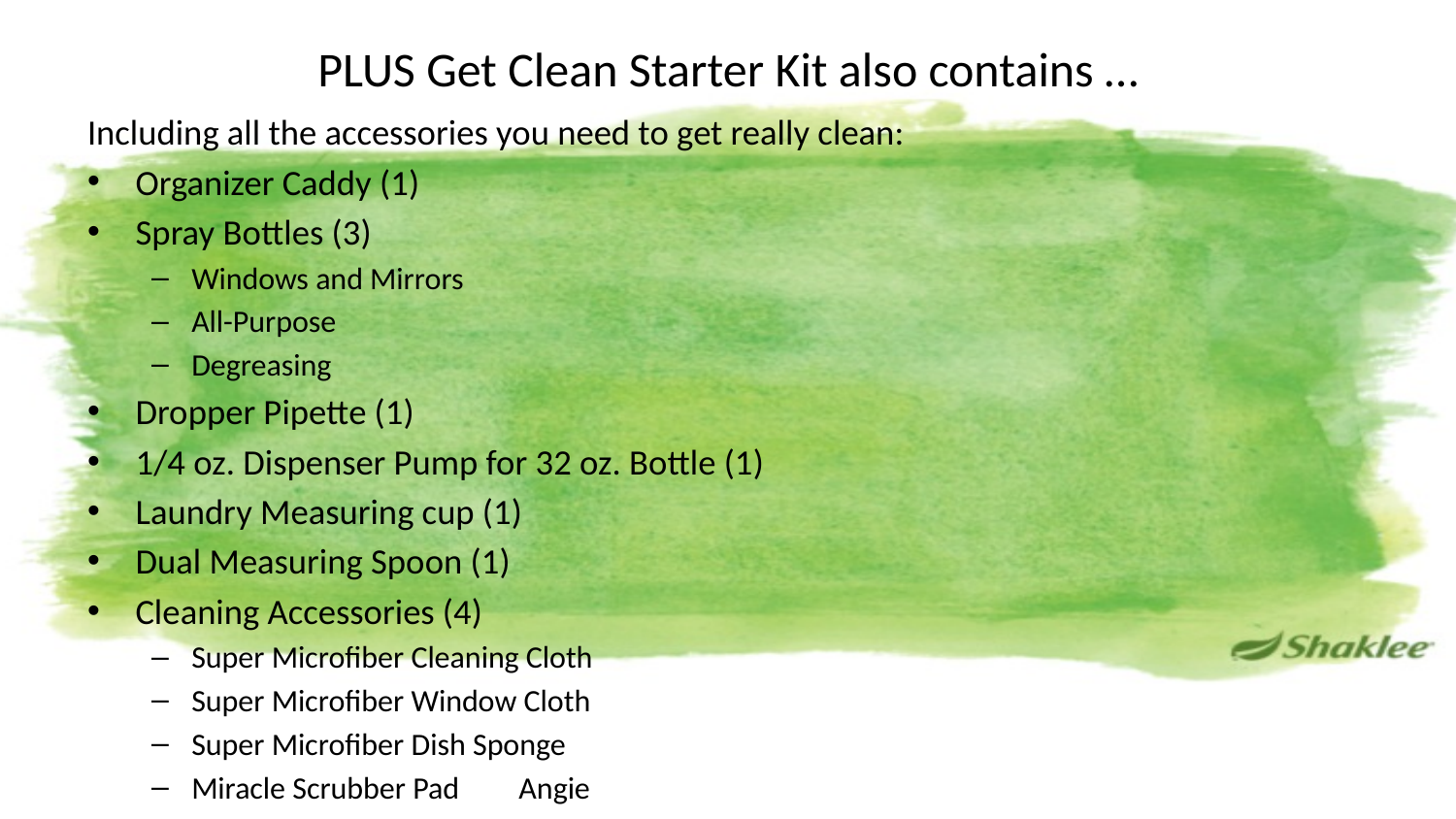

# PLUS Get Clean Starter Kit also contains …
Including all the accessories you need to get really clean:
Organizer Caddy (1)
Spray Bottles (3)
Windows and Mirrors
All-Purpose
Degreasing
Dropper Pipette (1)
1/4 oz. Dispenser Pump for 32 oz. Bottle (1)
Laundry Measuring cup (1)
Dual Measuring Spoon (1)
Cleaning Accessories (4)
Super Microfiber Cleaning Cloth
Super Microfiber Window Cloth
Super Microfiber Dish Sponge
Miracle Scrubber Pad       			 Angie